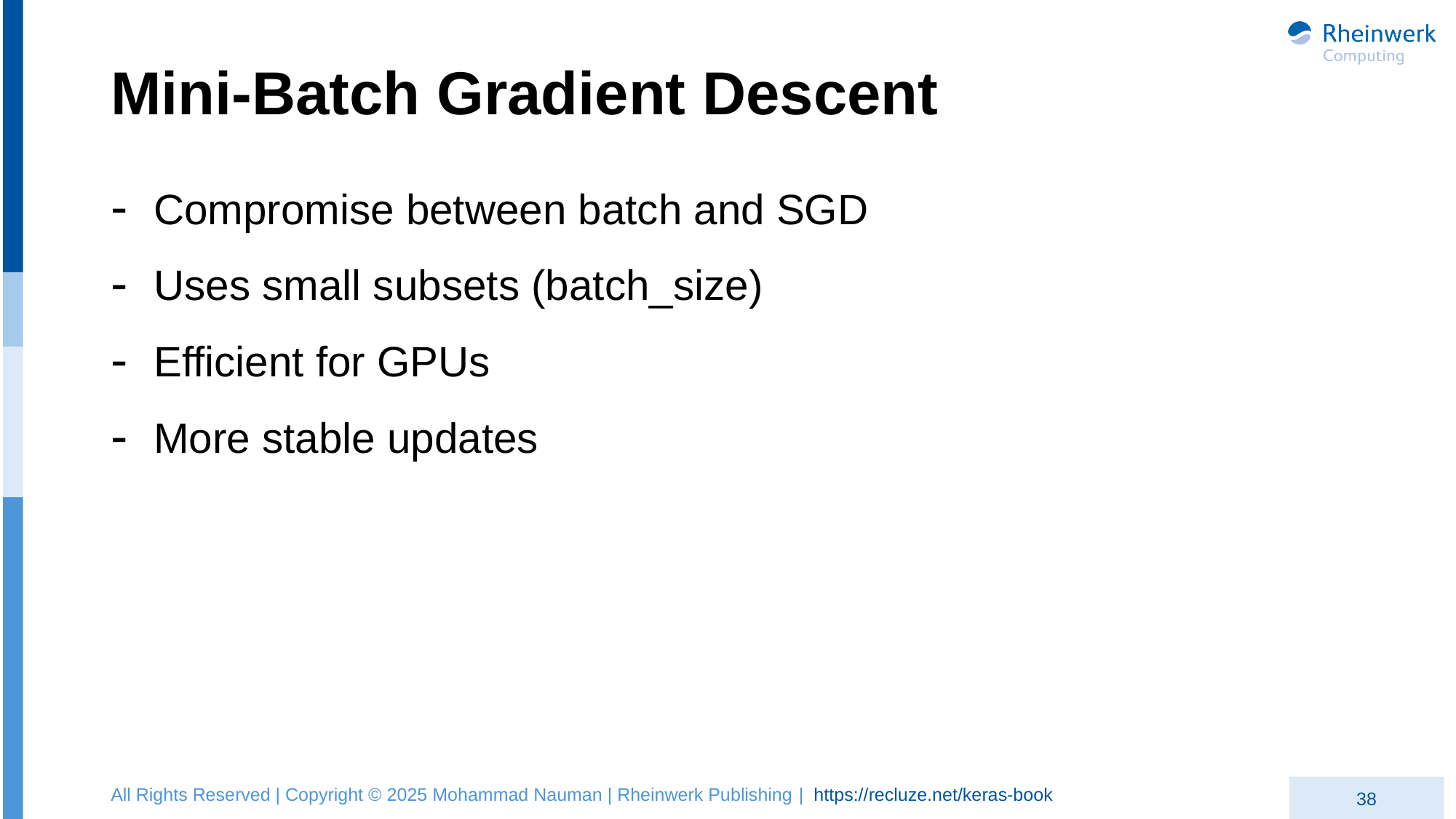

# Mini-Batch Gradient Descent
Compromise between batch and SGD
Uses small subsets (batch_size)
Efficient for GPUs
More stable updates